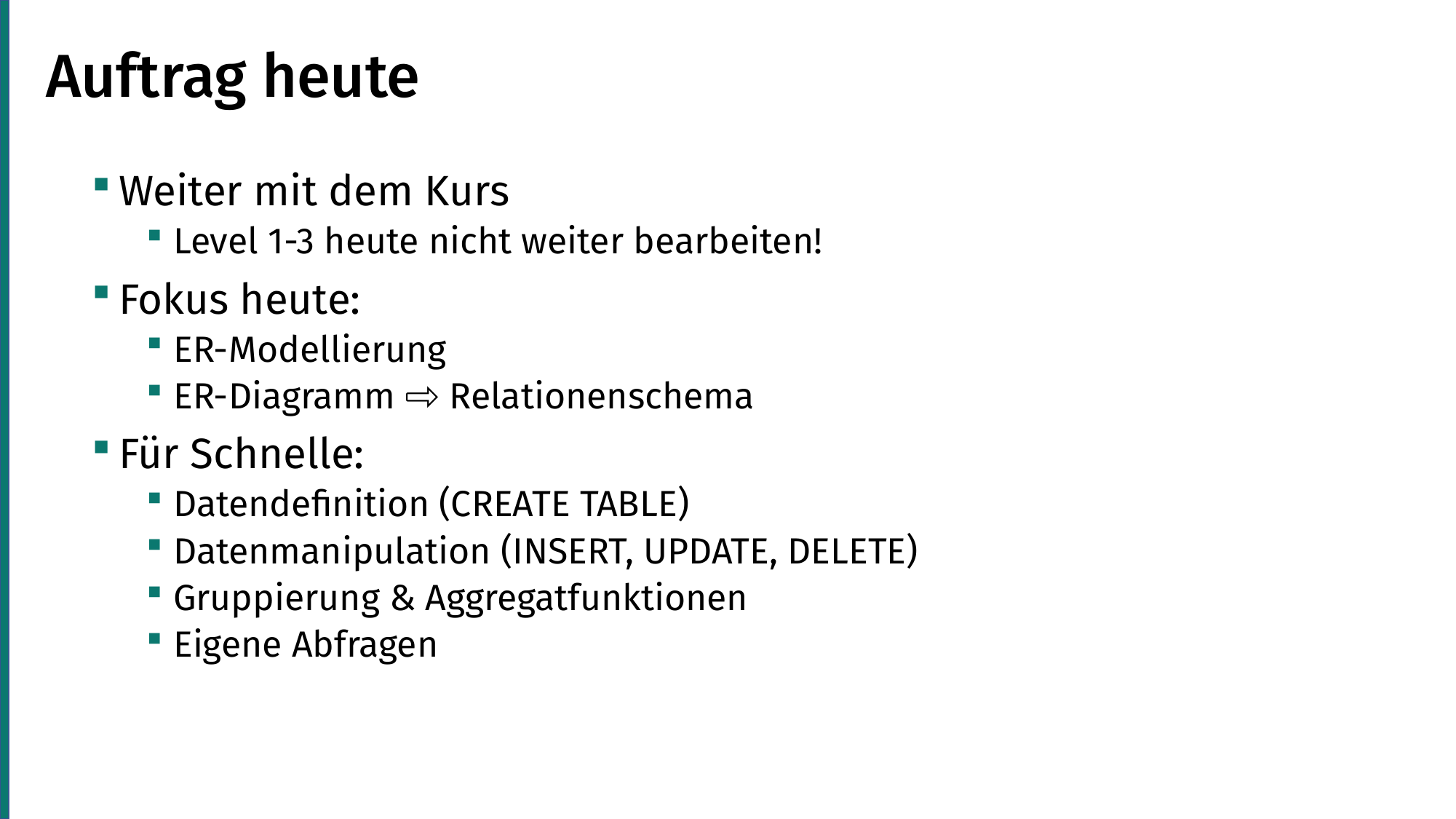

# Auftrag heute
Weiter mit dem Kurs
Level 1-3 heute nicht weiter bearbeiten!
Fokus heute:
ER-Modellierung
ER-Diagramm ⇨ Relationenschema
Für Schnelle:
Datendefinition (CREATE TABLE)
Datenmanipulation (INSERT, UPDATE, DELETE)
Gruppierung & Aggregatfunktionen
Eigene Abfragen